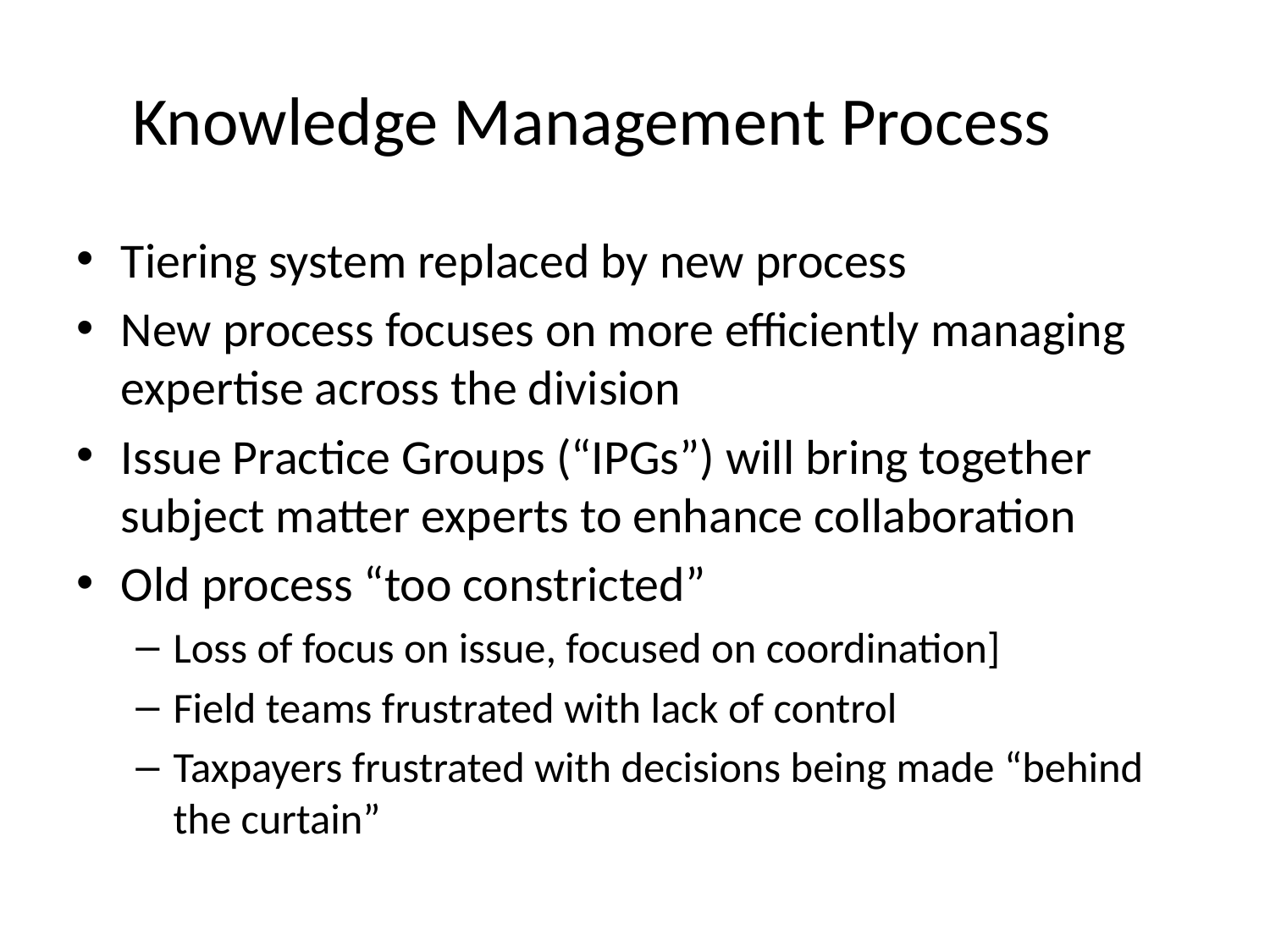

# Knowledge Management Process
Tiering system replaced by new process
New process focuses on more efficiently managing expertise across the division
Issue Practice Groups (“IPGs”) will bring together subject matter experts to enhance collaboration
Old process “too constricted”
Loss of focus on issue, focused on coordination]
Field teams frustrated with lack of control
Taxpayers frustrated with decisions being made “behind the curtain”